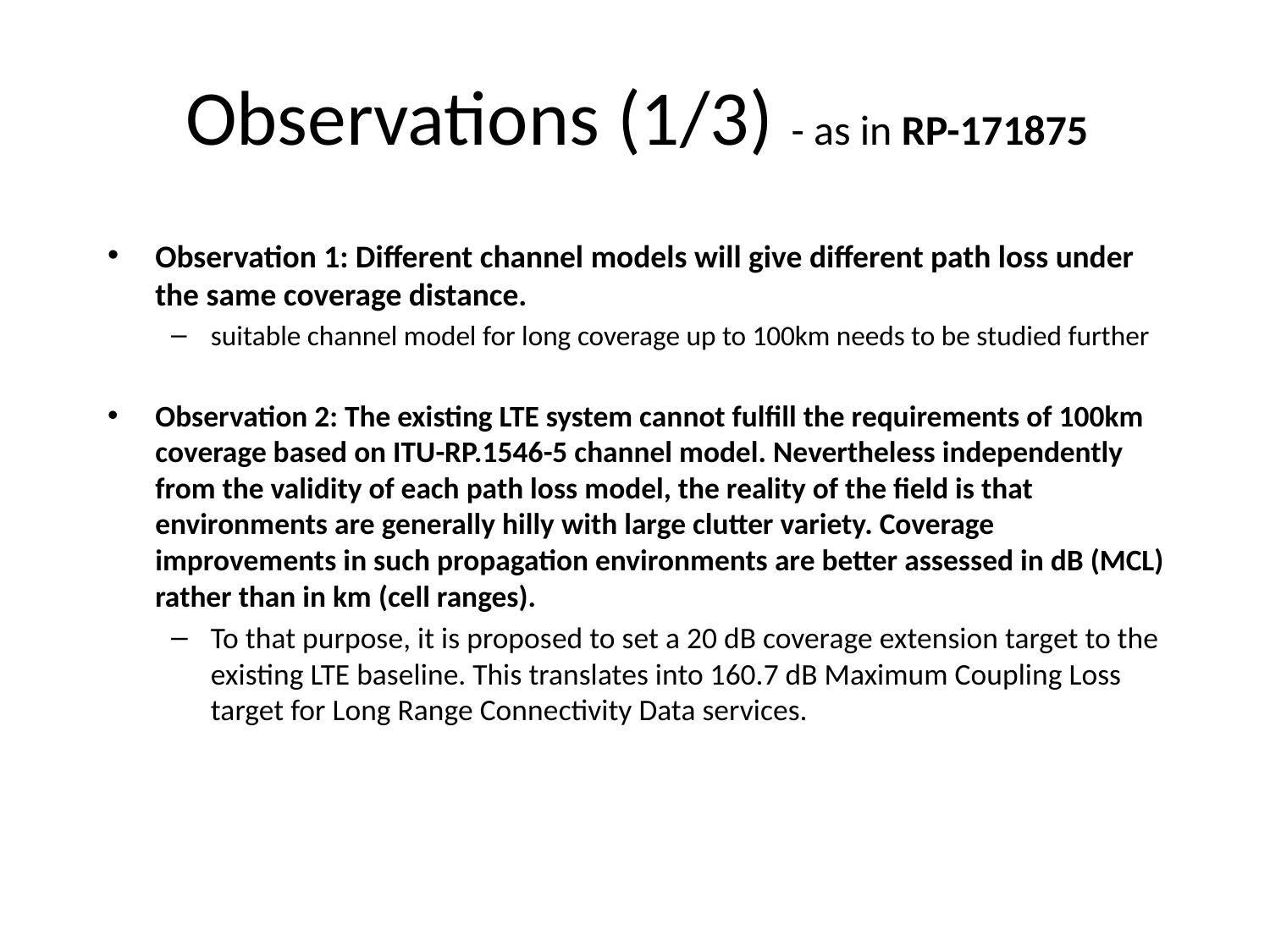

# Observations (1/3) - as in RP-171875

Observation 1: Different channel models will give different path loss under the same coverage distance.
suitable channel model for long coverage up to 100km needs to be studied further

Observation 2: The existing LTE system cannot fulfill the requirements of 100km coverage based on ITU-RP.1546-5 channel model. Nevertheless independently from the validity of each path loss model, the reality of the field is that environments are generally hilly with large clutter variety. Coverage improvements in such propagation environments are better assessed in dB (MCL) rather than in km (cell ranges).
To that purpose, it is proposed to set a 20 dB coverage extension target to the existing LTE baseline. This translates into 160.7 dB Maximum Coupling Loss target for Long Range Connectivity Data services.